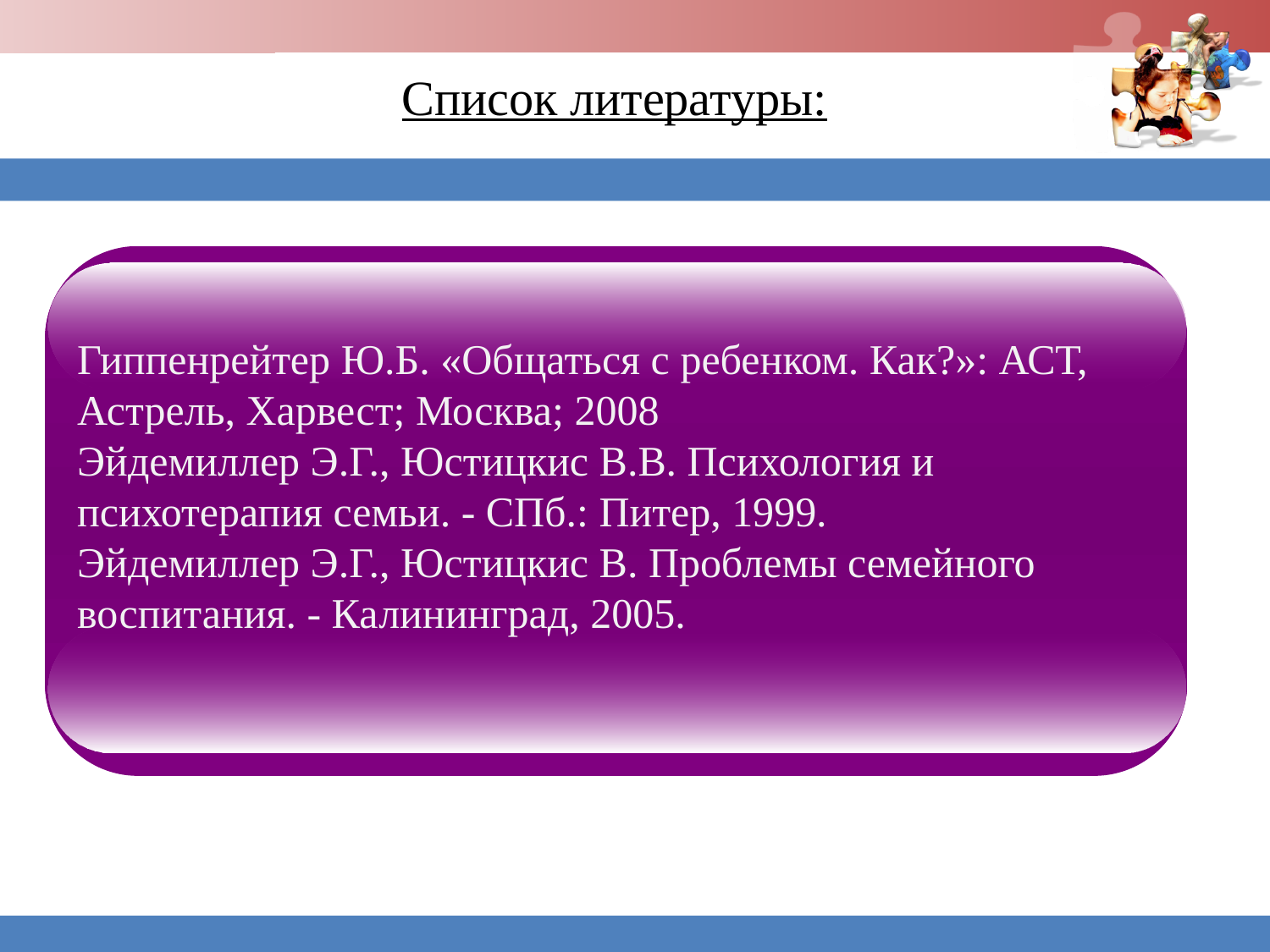

Список литературы:

Гиппенрейтер Ю.Б. «Общаться с ребенком. Как?»: АСТ, Астрель, Харвест; Москва; 2008
Эйдемиллер Э.Г., Юстицкис В.В. Психология и психотерапия семьи. - СПб.: Питер, 1999.
Эйдемиллер Э.Г., Юстицкис В. Проблемы семейного воспитания. - Калининград, 2005.